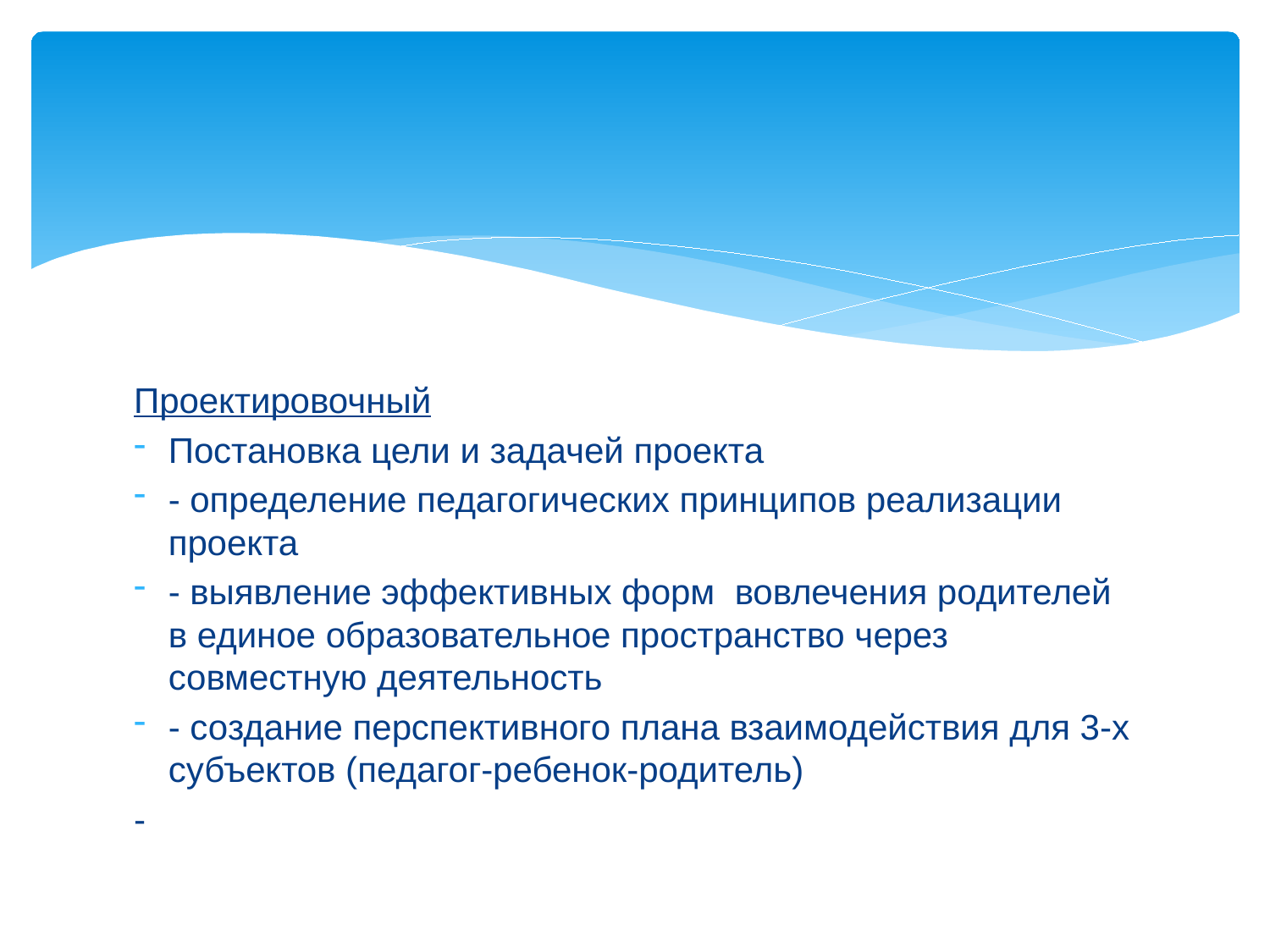

#
Проектировочный
Постановка цели и задачей проекта
- определение педагогических принципов реализации проекта
- выявление эффективных форм  вовлечения родителей в единое образовательное пространство через совместную деятельность
- создание перспективного плана взаимодействия для 3-х субъектов (педагог-ребенок-родитель)
-